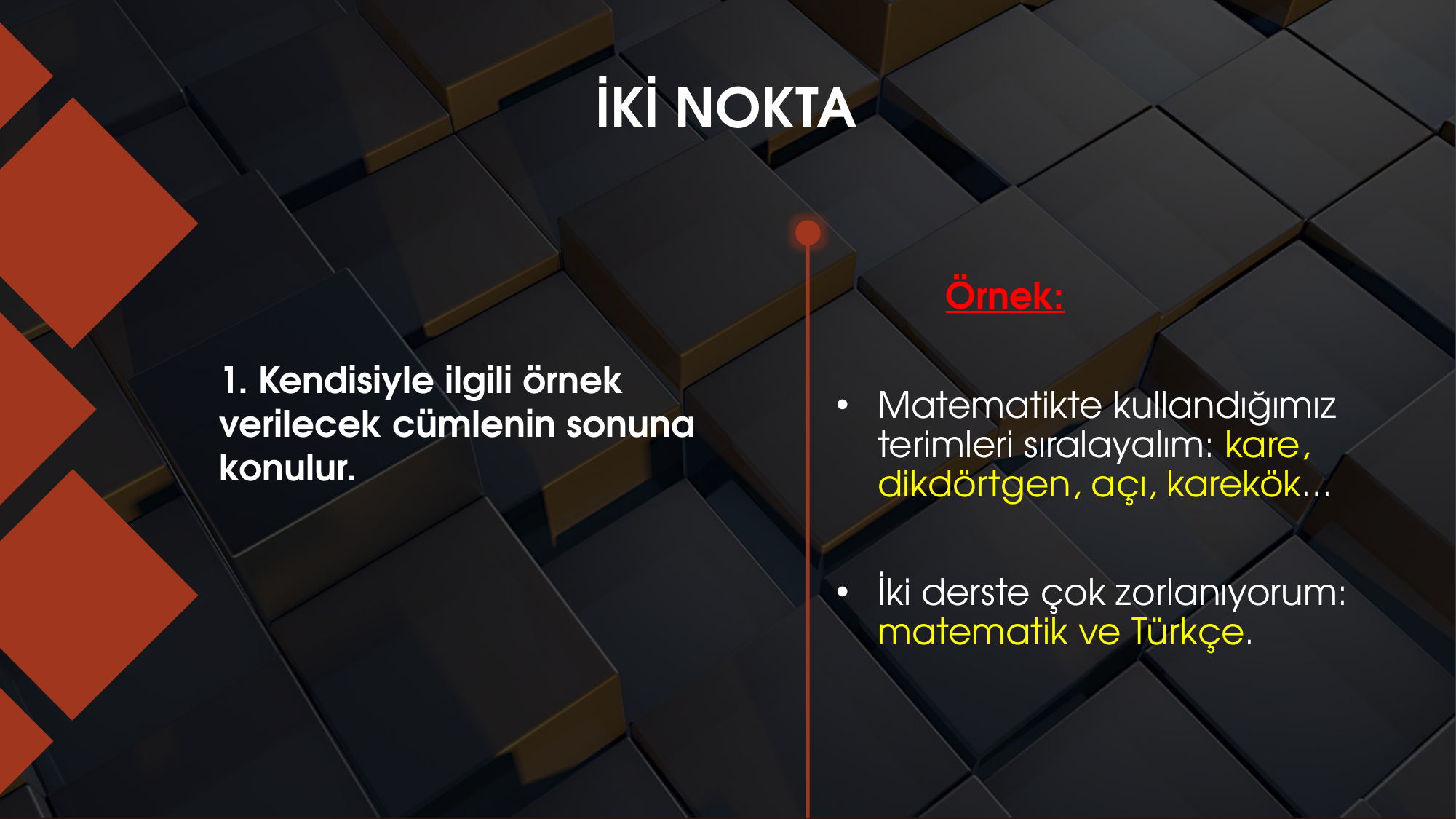

# İKİ NOKTA

	Örnek:

Matematikte kullandığımız terimleri sıralayalım: kare, dikdörtgen, açı, karekök…

İki derste çok zorlanıyorum: matematik ve Türkçe.

1. Kendisiyle ilgili örnek verilecek cümlenin sonuna konulur.